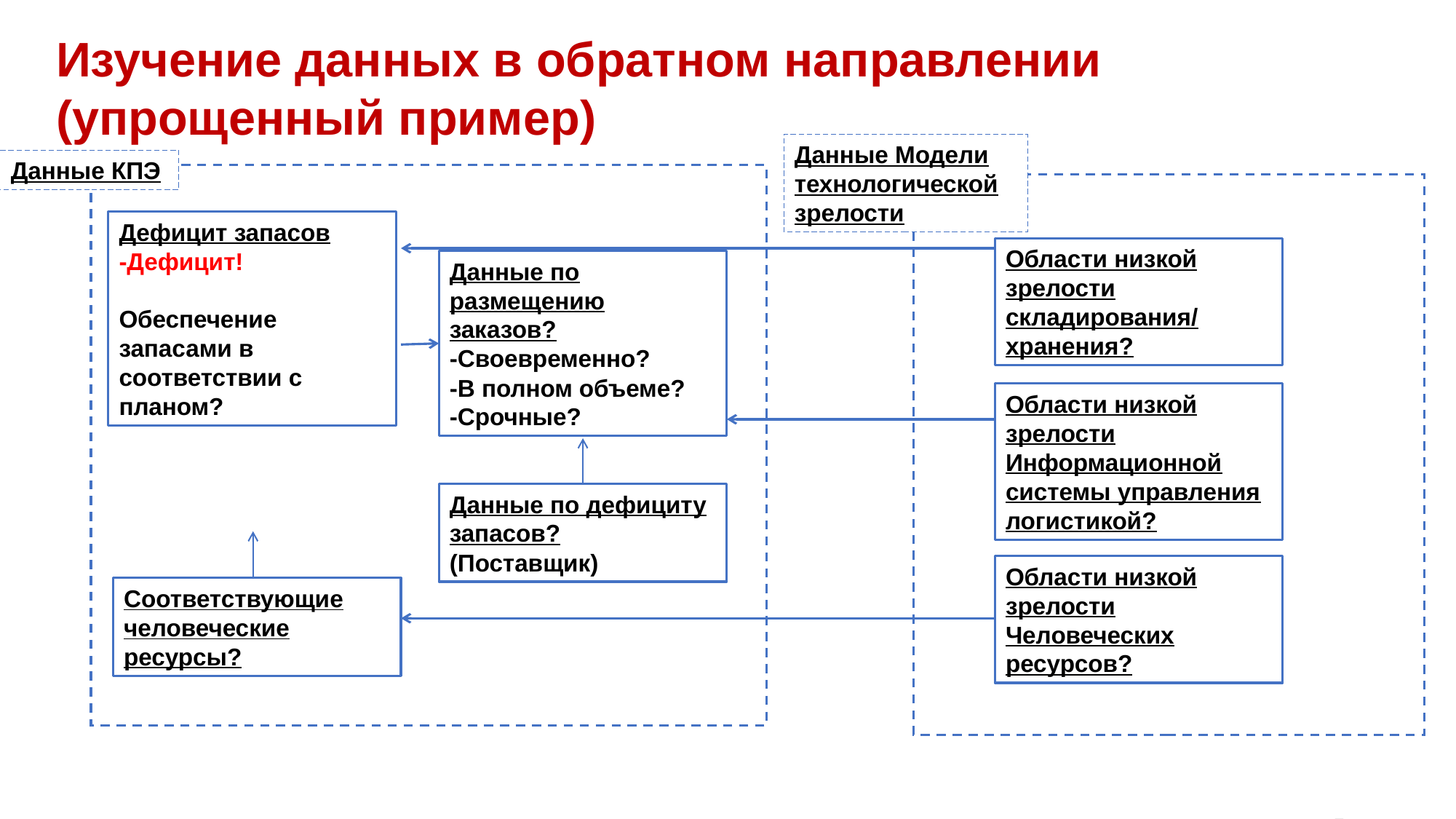

# Изучение данных в обратном направлении (упрощенный пример)
Данные Модели технологической зрелости
Данные КПЭ

Дефицит запасов
-Дефицит!

Обеспечение запасами в соответствии с планом?
Области низкой зрелости складирования/
хранения?
Данные по размещению заказов?
-Своевременно?
-В полном объеме?
-Срочные?
Области низкой зрелости Информационной системы управления логистикой?
Данные по дефициту запасов? (Поставщик)
Области низкой зрелости Человеческих ресурсов?
Соответствующие человеческие ресурсы?
7